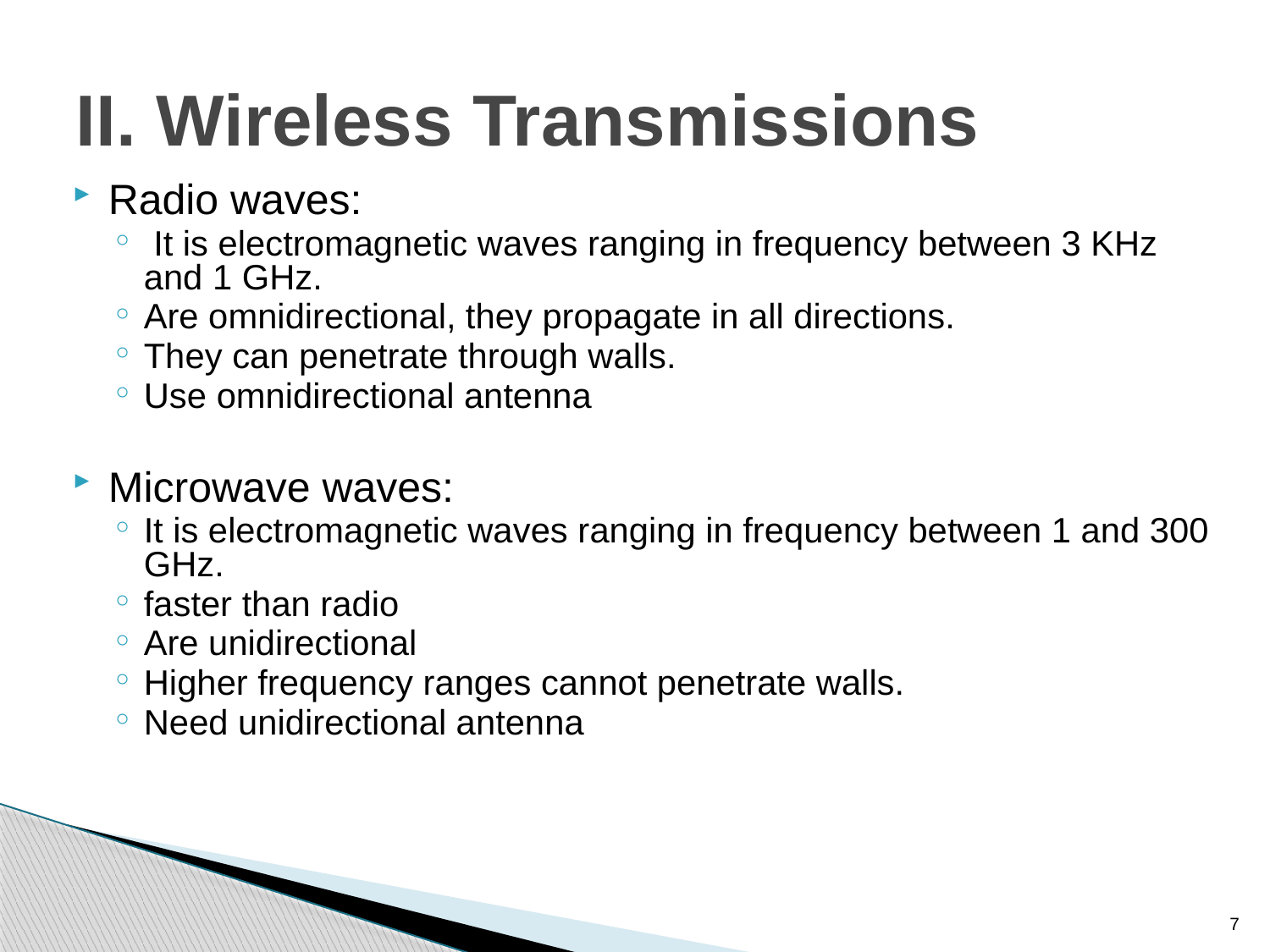

# II. Wireless Transmissions
Radio waves:
 It is electromagnetic waves ranging in frequency between 3 KHz and 1 GHz.
Are omnidirectional, they propagate in all directions.
They can penetrate through walls.
Use omnidirectional antenna

Microwave waves:
It is electromagnetic waves ranging in frequency between 1 and 300 GHz.
faster than radio
Are unidirectional
Higher frequency ranges cannot penetrate walls.
Need unidirectional antenna
7